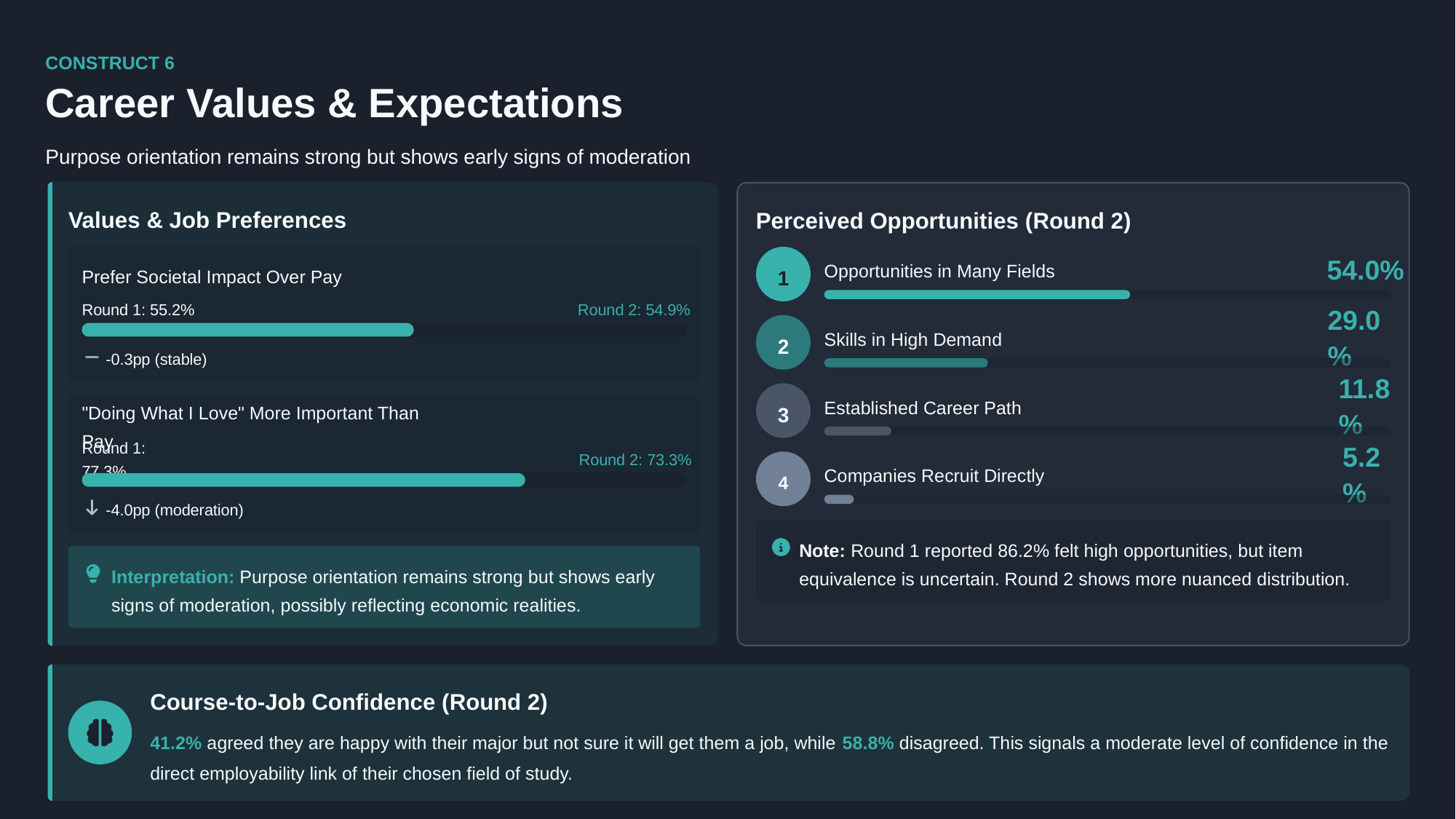

CONSTRUCT 6
Career Values & Expectations
Purpose orientation remains strong but shows early signs of moderation

Values & Job Preferences
Perceived Opportunities (Round 2)

1

54.0%
Opportunities in Many Fields
Prefer Societal Impact Over Pay

Round 1: 55.2%
Round 2: 54.9%
2

29.0%
Skills in High Demand

-0.3pp (stable)

3

11.8%
Established Career Path

"Doing What I Love" More Important Than Pay

Round 1: 77.3%
Round 2: 73.3%
4

5.2%
Companies Recruit Directly

-4.0pp (moderation)

Note: Round 1 reported 86.2% felt high opportunities, but item equivalence is uncertain. Round 2 shows more nuanced distribution.

Interpretation: Purpose orientation remains strong but shows early signs of moderation, possibly reflecting economic realities.

Course-to-Job Confidence (Round 2)

41.2% agreed they are happy with their major but not sure it will get them a job, while 58.8% disagreed. This signals a moderate level of confidence in the direct employability link of their chosen field of study.